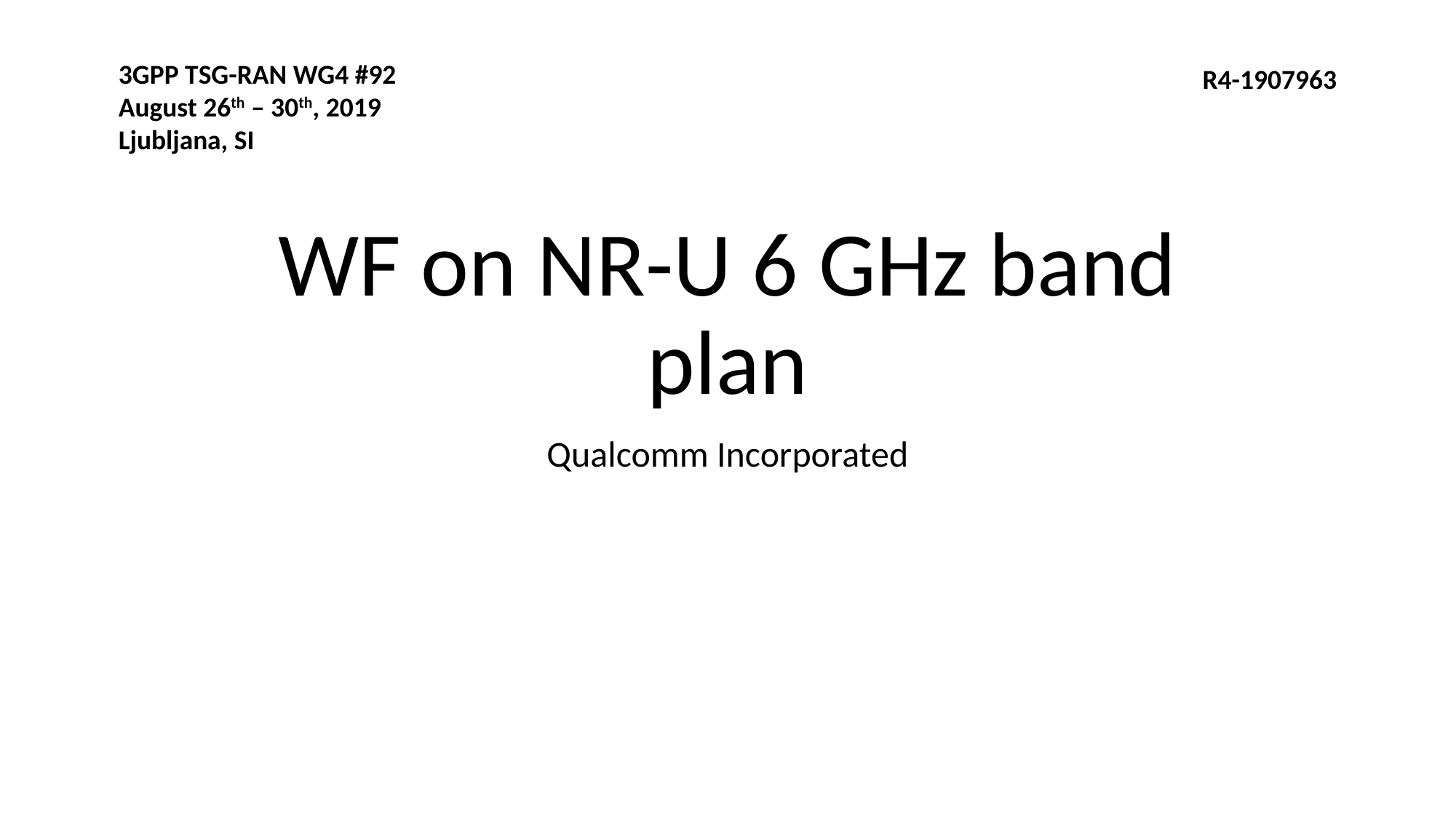

3GPP TSG-RAN WG4 #92
August 26th – 30th, 2019
Ljubljana, SI
R4-1907963
# WF on NR-U 6 GHz band plan
Qualcomm Incorporated